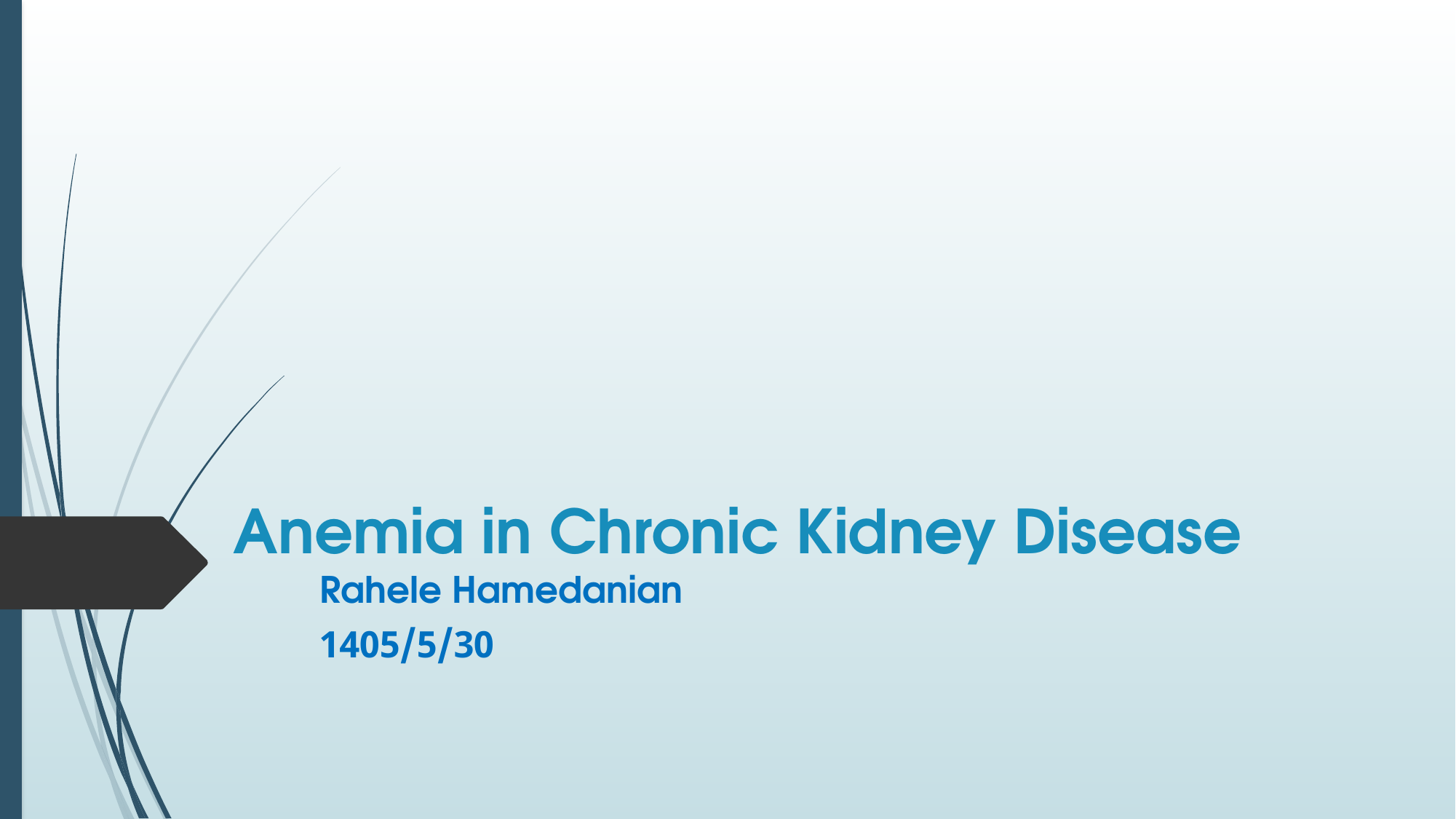

# Anemia in Chronic Kidney Disease
Rahele Hamedanian
1405/5/30